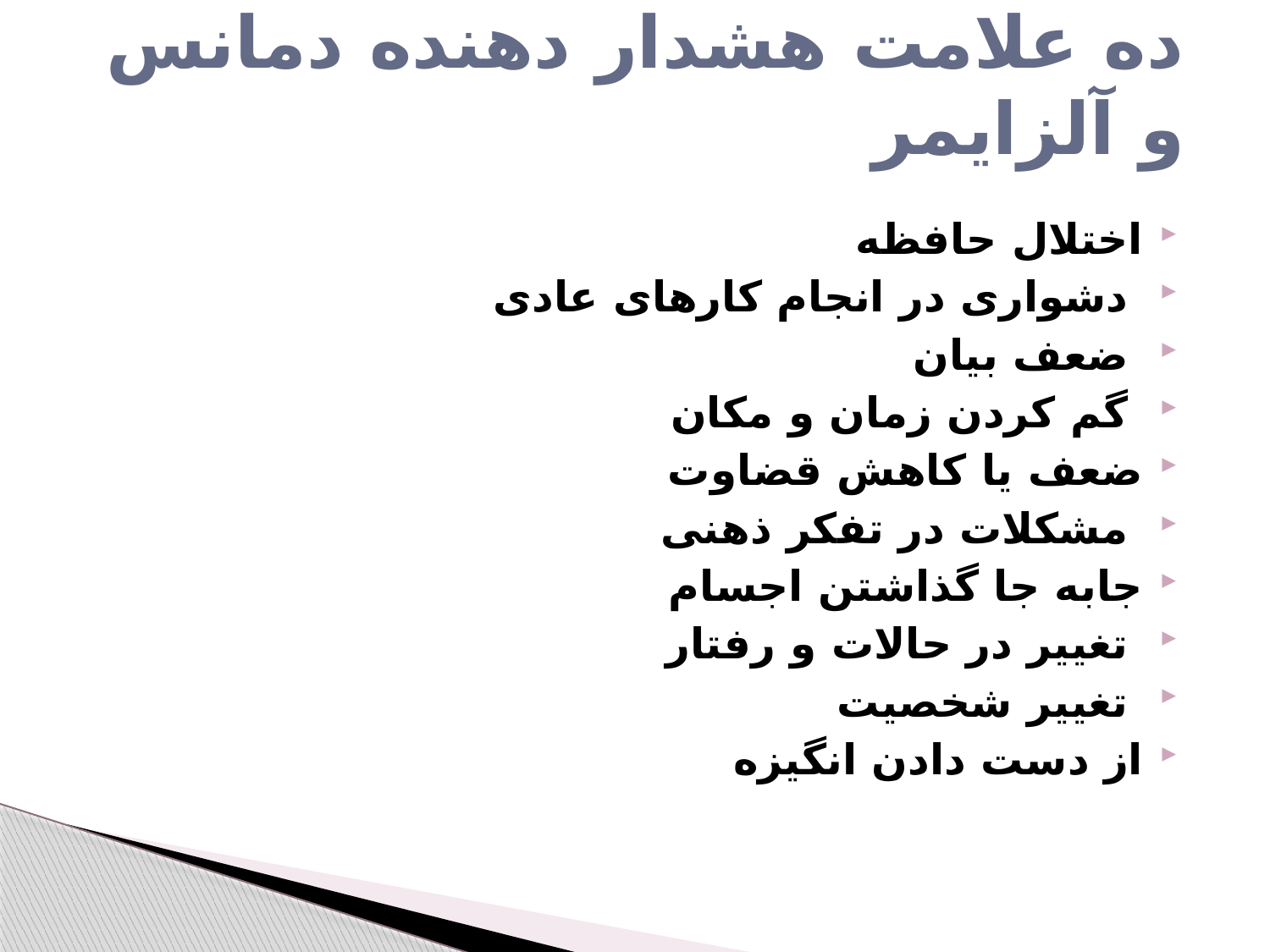

# ده علامت هشدار دهنده دمانس و آلزایمر
اختلال حافظه
 دشواری در انجام کارهای عادی
 ضعف بیان
 گم کردن زمان و مکان
ضعف یا کاهش قضاوت
 مشکلات در تفکر ذهنی
جابه جا گذاشتن اجسام
 تغییر در حالات و رفتار
 تغییر شخصیت
از دست دادن انگیزه